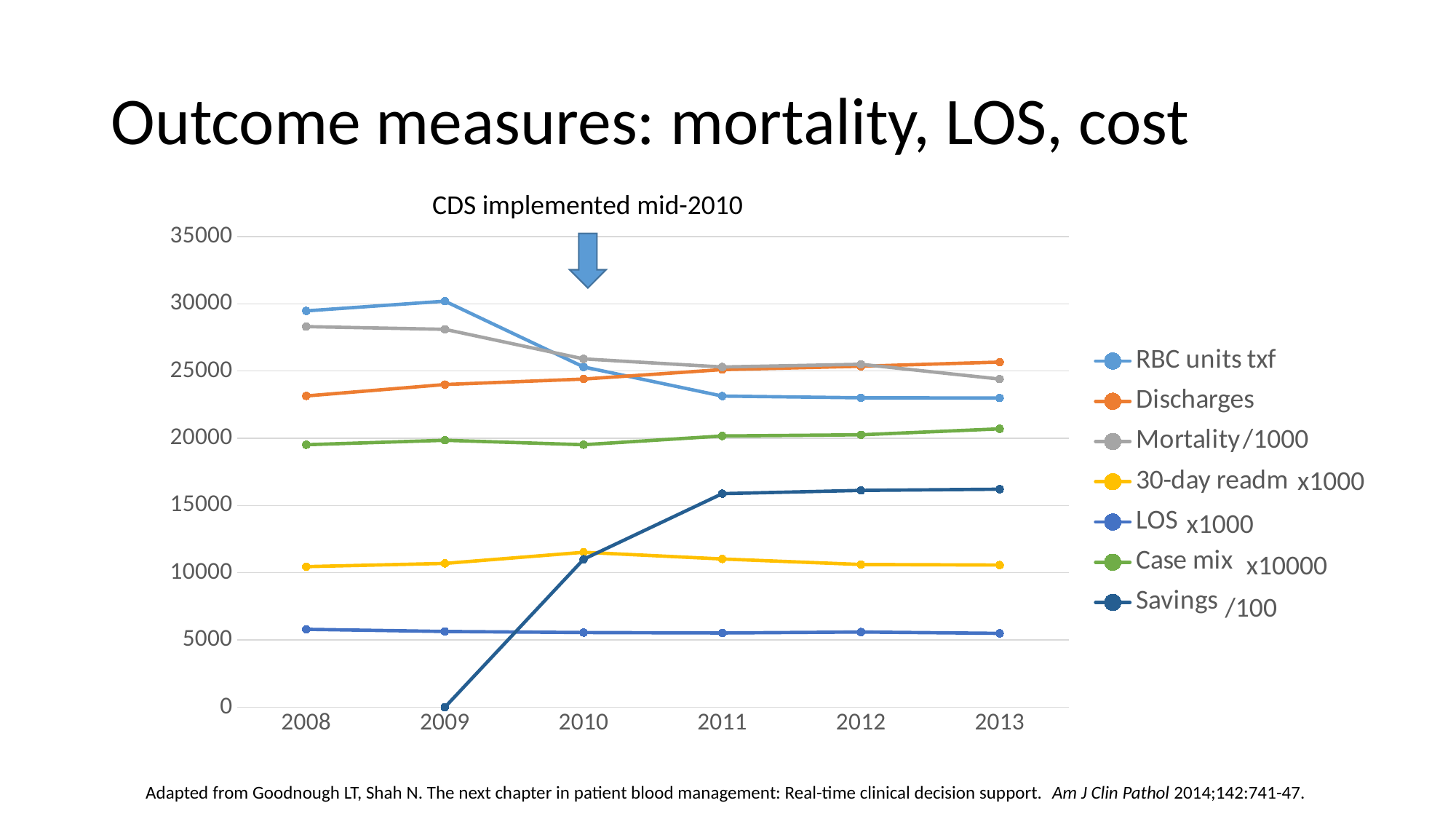

# Outcome measures: mortality, LOS, cost
CDS implemented mid-2010

### Chart

| Category | RBC units txf | Discharges | Mortality | 30-day readm | LOS | Case mix | Savings |
|---|---|---|---|---|---|---|---|
| 2008 | 29472.0 | 23146.0 | 28300.0 | 10450.0 | 5790.0 | 19520.0 | None |
| 2009 | 30194.0 | 23995.0 | 28100.0 | 10690.0 | 5630.0 | 19850.0 | 0.0 |
| 2010 | 25304.0 | 24401.0 | 25900.0 | 11520.0 | 5550.0 | 19520.0 | 11000.0 |
| 2011 | 23136.0 | 25105.0 | 25300.0 | 11020.0 | 5520.0 | 20170.0 | 15880.0 |
| 2012 | 23008.0 | 25354.0 | 25500.0 | 10610.0 | 5590.0 | 20260.0 | 16120.0 |
| 2013 | 22991.0 | 25664.0 | 24400.0 | 10570.0 | 5490.0 | 20700.0 | 16210.0 |
/1000
x1000
x1000
x10000
/100
Adapted from Goodnough LT, Shah N. The next chapter in patient blood management: Real-time clinical decision support.  Am J Clin Pathol 2014;142:741-47.